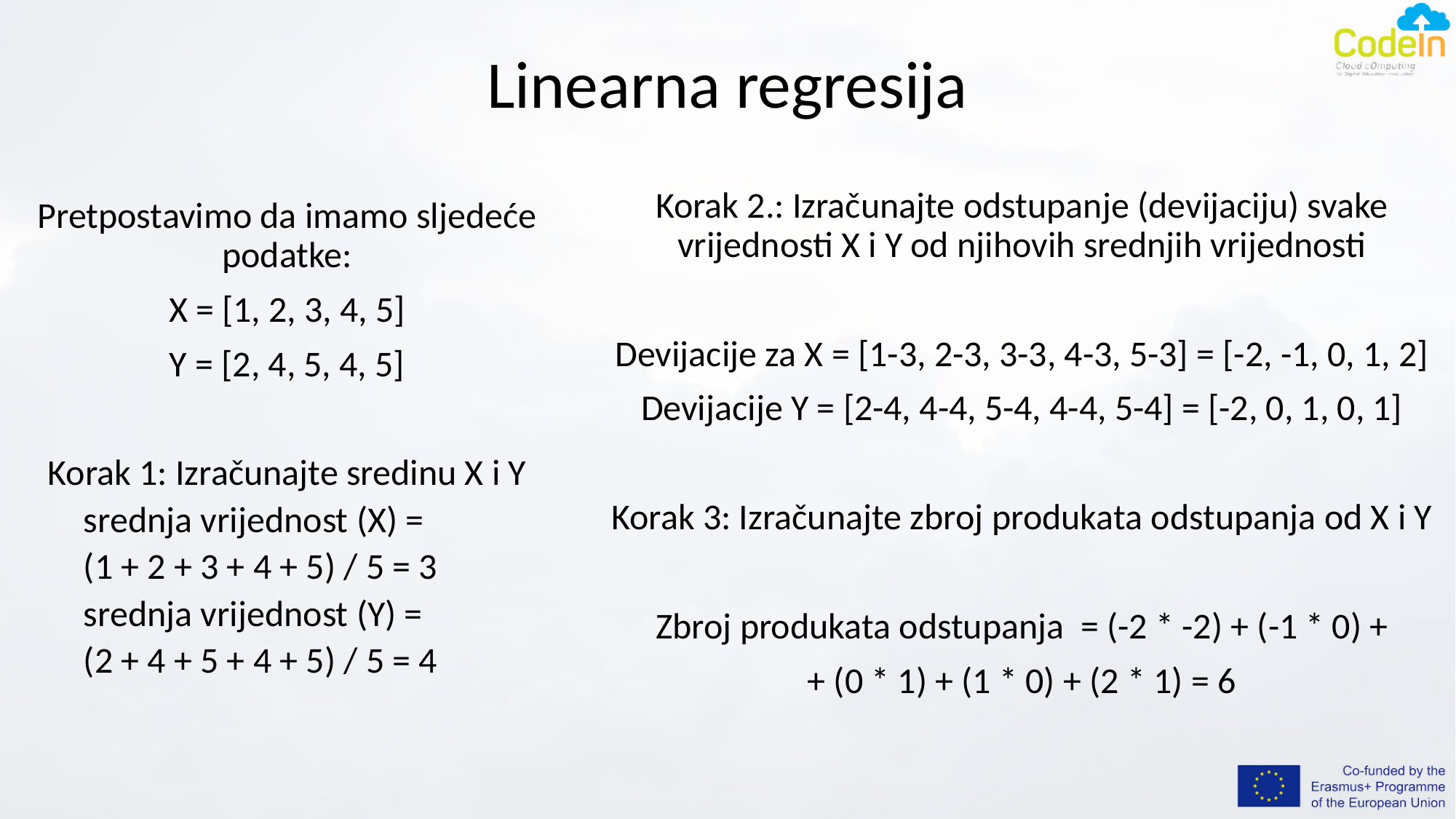

# Linearna regresija
Korak 2.: Izračunajte odstupanje (devijaciju) svake vrijednosti X i Y od njihovih srednjih vrijednosti

Devijacije za X = [1-3, 2-3, 3-3, 4-3, 5-3] = [-2, -1, 0, 1, 2]
Devijacije Y = [2-4, 4-4, 5-4, 4-4, 5-4] = [-2, 0, 1, 0, 1]

Korak 3: Izračunajte zbroj produkata odstupanja od X i Y

Zbroj produkata odstupanja  = (-2 * -2) + (-1 * 0) +
+ (0 * 1) + (1 * 0) + (2 * 1) = 6
Pretpostavimo da imamo sljedeće podatke:
X = [1, 2, 3, 4, 5]
Y = [2, 4, 5, 4, 5]

Korak 1: Izračunajte sredinu X i Y
srednja vrijednost (X) =
(1 + 2 + 3 + 4 + 5) / 5 = 3
srednja vrijednost (Y) =
(2 + 4 + 5 + 4 + 5) / 5 = 4